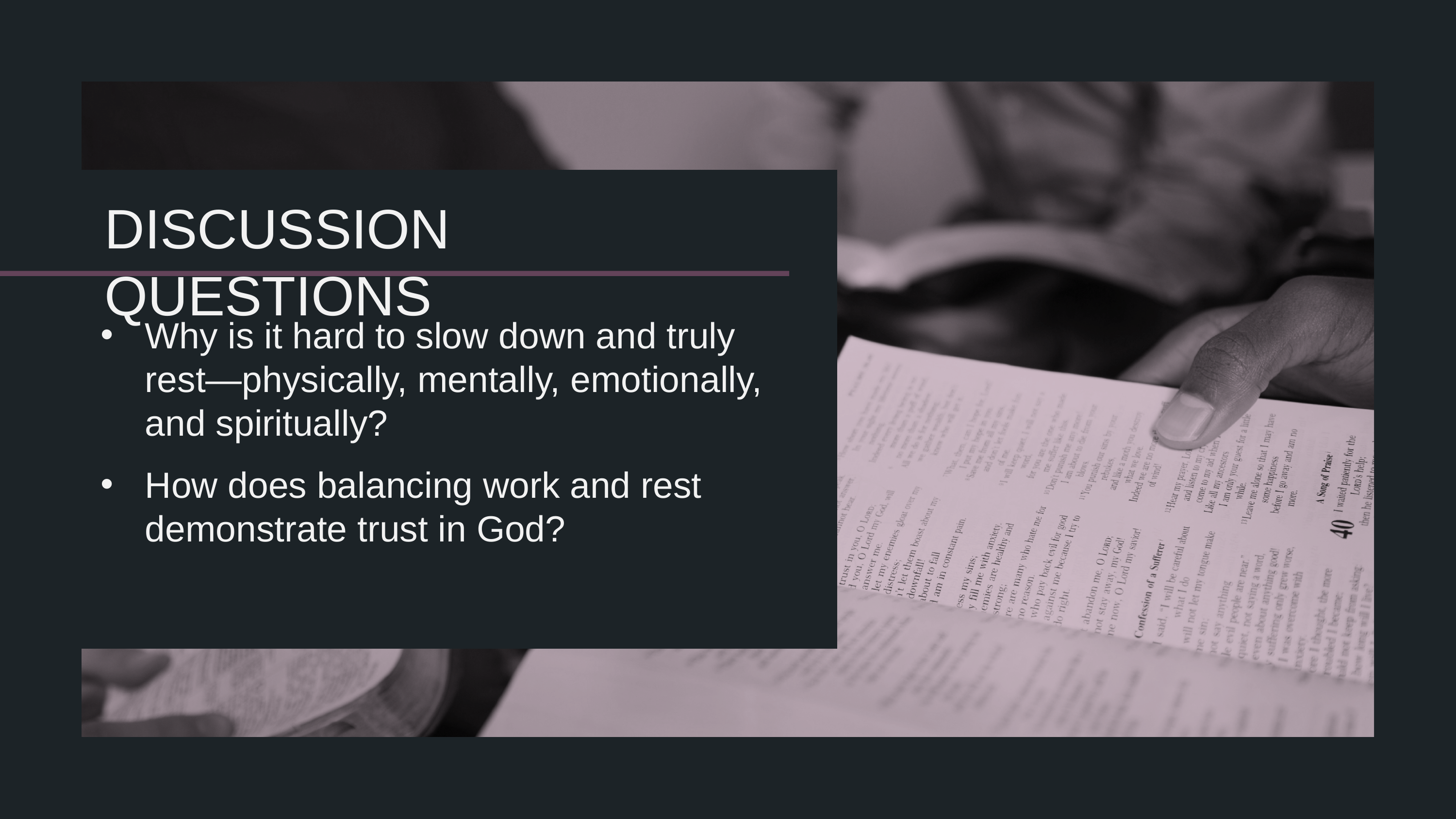

Why is it hard to slow down and truly rest—physically, mentally, emotionally, and spiritually?
How does balancing work and rest demonstrate trust in God?